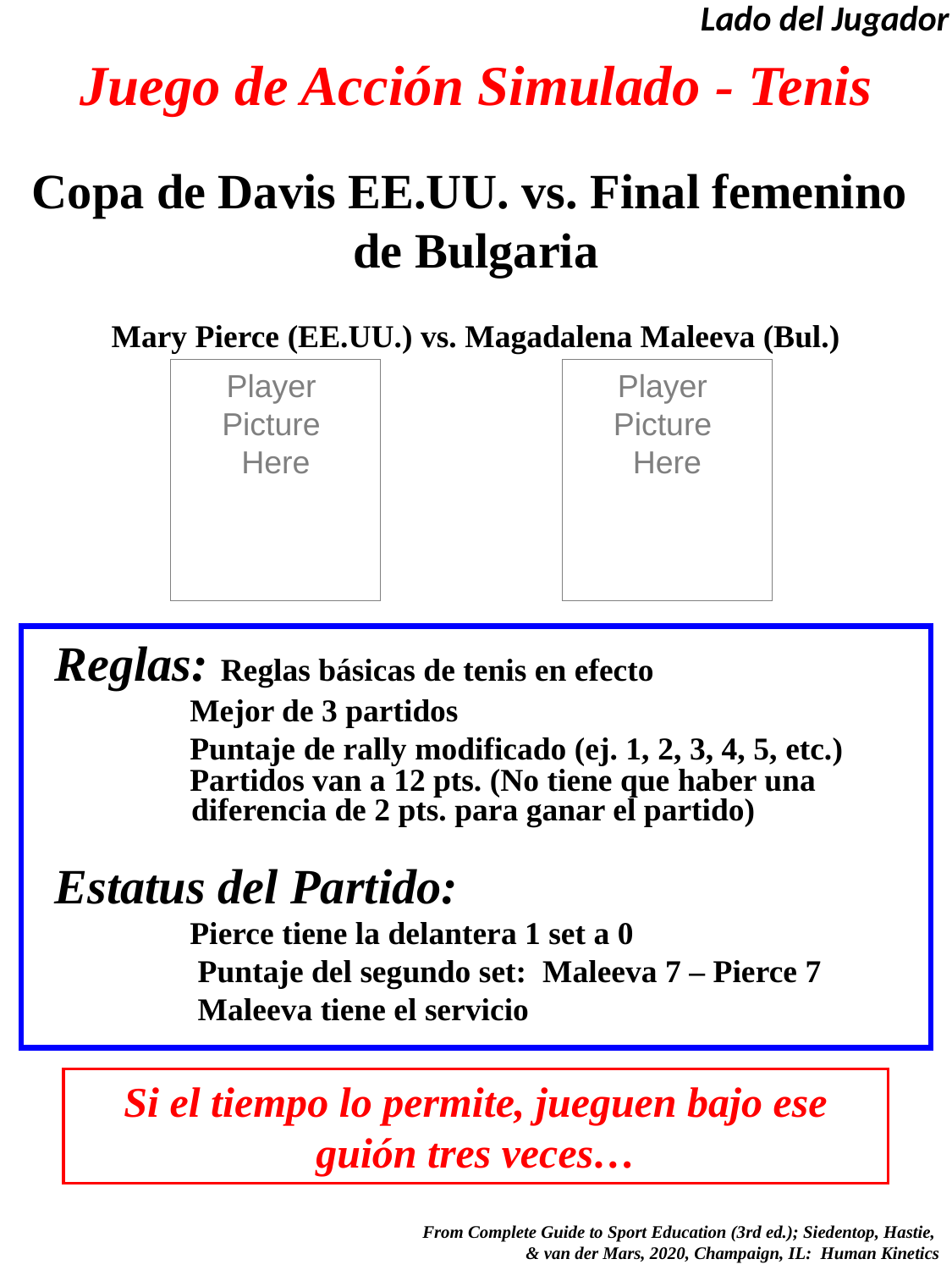

Lado del Jugador
# Juego de Acción Simulado - Tenis
Copa de Davis EE.UU. vs. Final femenino
de Bulgaria

Mary Pierce (EE.UU.) vs. Magadalena Maleeva (Bul.)
Player
Picture
Here

Player
Picture
Here

Reglas: Reglas básicas de tenis en efecto
	 Mejor de 3 partidos
	 Puntaje de rally modificado (ej. 1, 2, 3, 4, 5, etc.)
	 Partidos van a 12 pts. (No tiene que haber una
                 diferencia de 2 pts. para ganar el partido)

Estatus del Partido:
	 Pierce tiene la delantera 1 set a 0
	  Puntaje del segundo set:  Maleeva 7 – Pierce 7
	  Maleeva tiene el servicio
Si el tiempo lo permite, jueguen bajo ese guión tres veces…
 From Complete Guide to Sport Education (3rd ed.); Siedentop, Hastie,
& van der Mars, 2020, Champaign, IL:  Human Kinetics